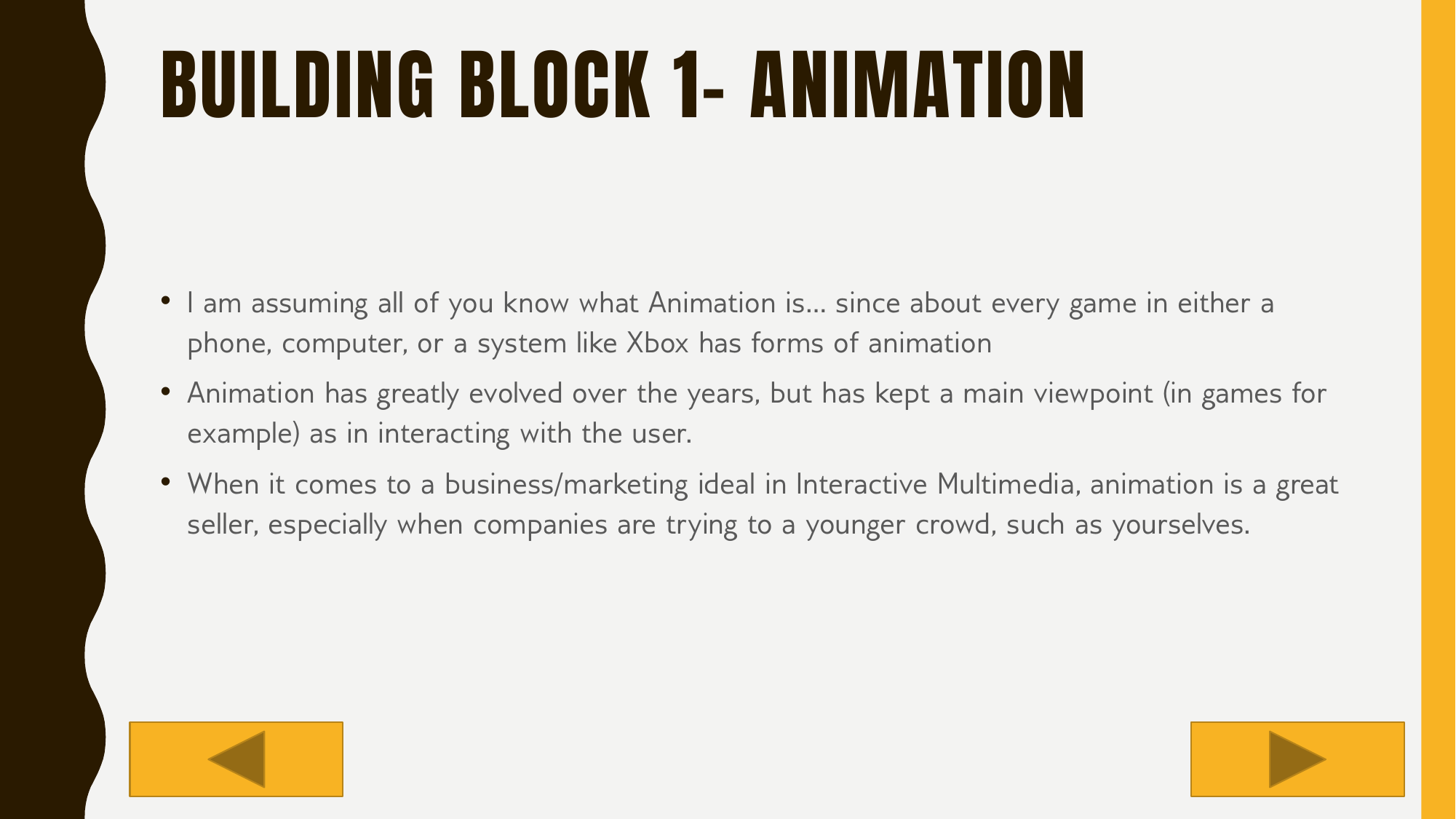

# Building Block 1- Animation
I am assuming all of you know what Animation is… since about every game in either a phone, computer, or a system like Xbox has forms of animation
Animation has greatly evolved over the years, but has kept a main viewpoint (in games for example) as in interacting with the user.
When it comes to a business/marketing ideal in Interactive Multimedia, animation is a great seller, especially when companies are trying to a younger crowd, such as yourselves.